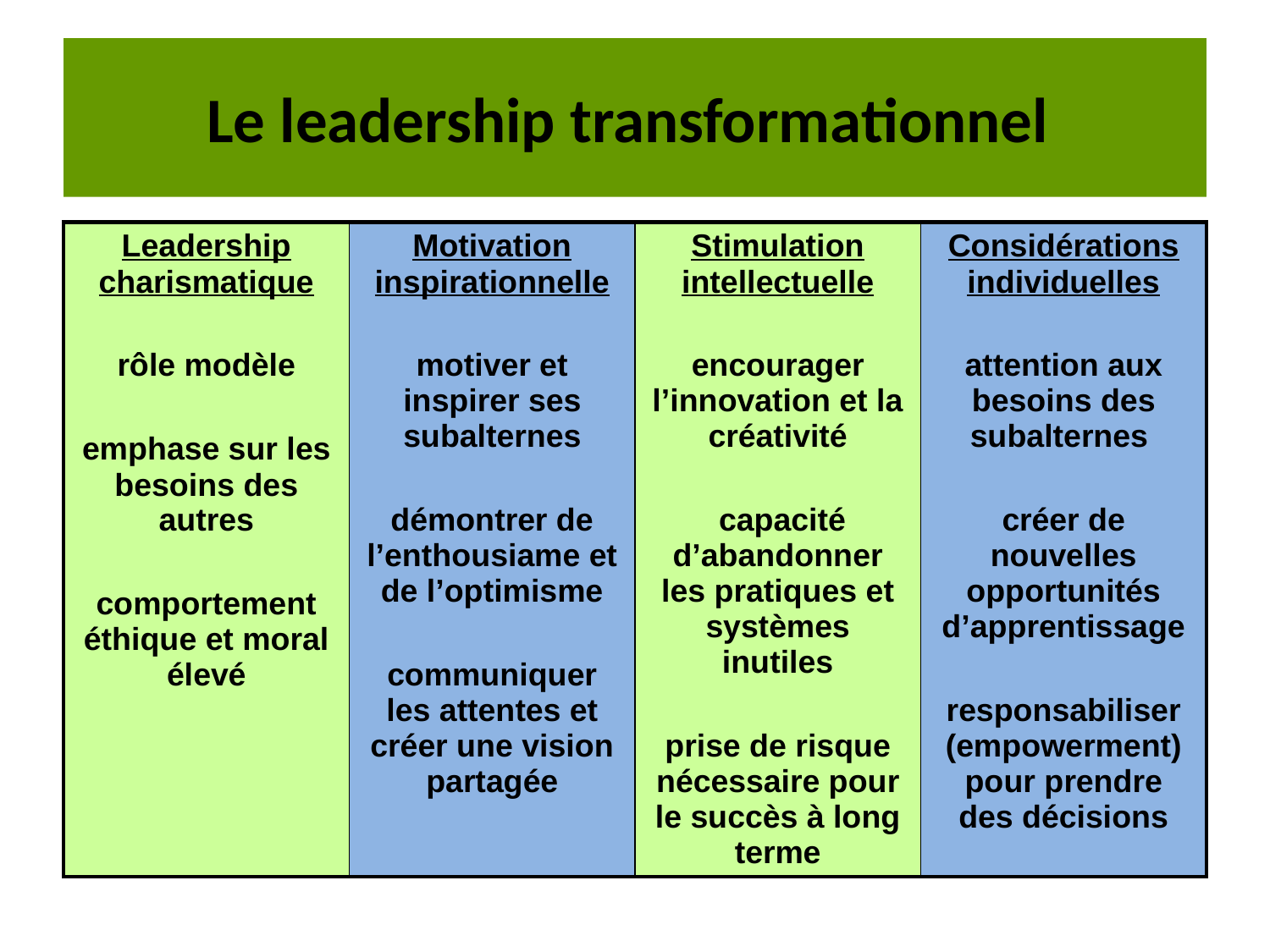

# Le leadership transformationnel
| Leadership charismatique rôle modèle emphase sur les besoins des autres comportement éthique et moral élevé | Motivation inspirationnelle motiver et inspirer ses subalternes démontrer de l’enthousiame et de l’optimisme communiquer les attentes et créer une vision partagée | Stimulation intellectuelle encourager l’innovation et la créativité capacité d’abandonner les pratiques et systèmes inutiles prise de risque nécessaire pour le succès à long terme | Considérations individuelles attention aux besoins des subalternes créer de nouvelles opportunités d’apprentissage responsabiliser (empowerment) pour prendre des décisions |
| --- | --- | --- | --- |